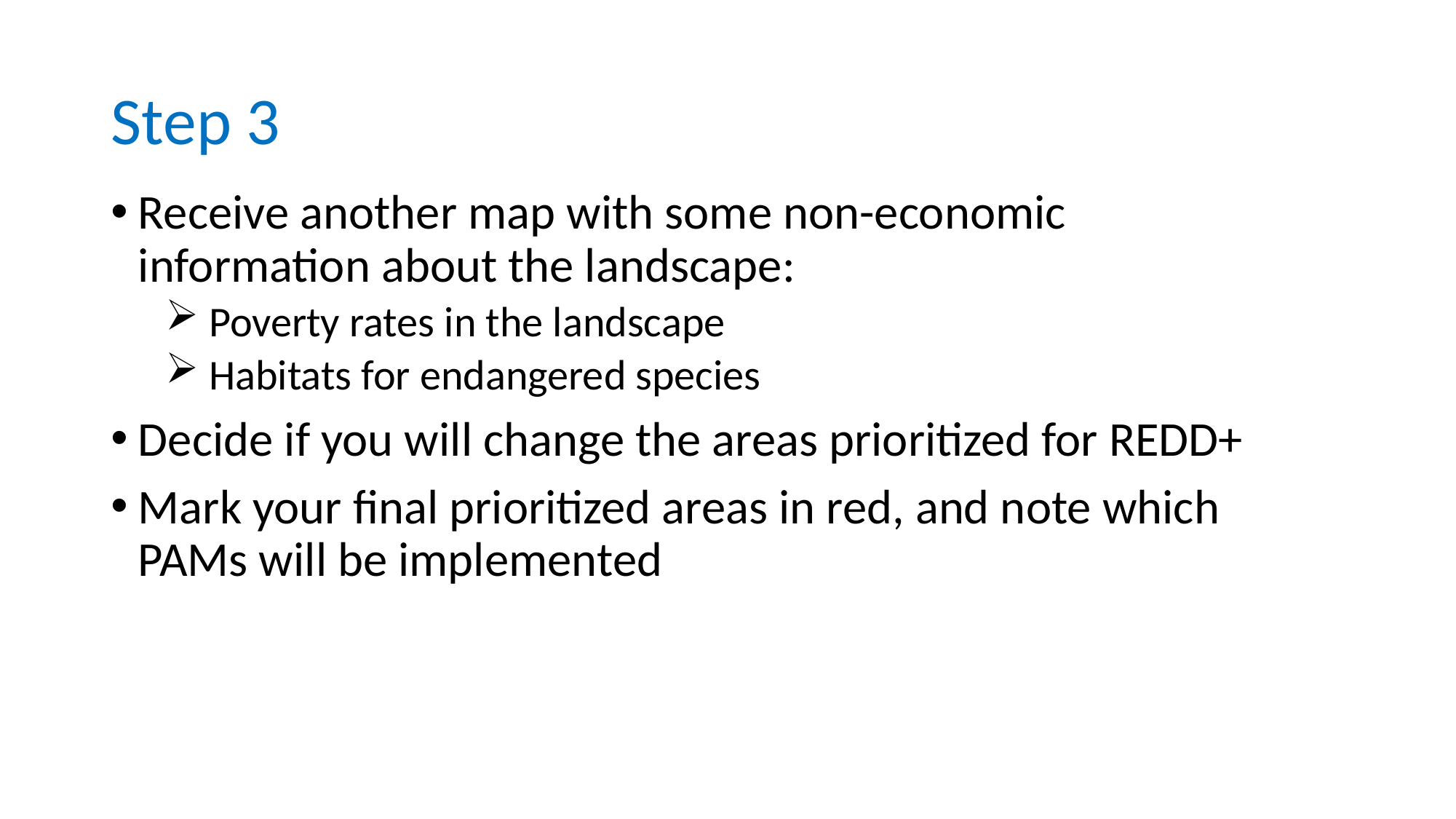

# Step 3
Receive another map with some non-economic information about the landscape:
 Poverty rates in the landscape
 Habitats for endangered species
Decide if you will change the areas prioritized for REDD+
Mark your final prioritized areas in red, and note which PAMs will be implemented